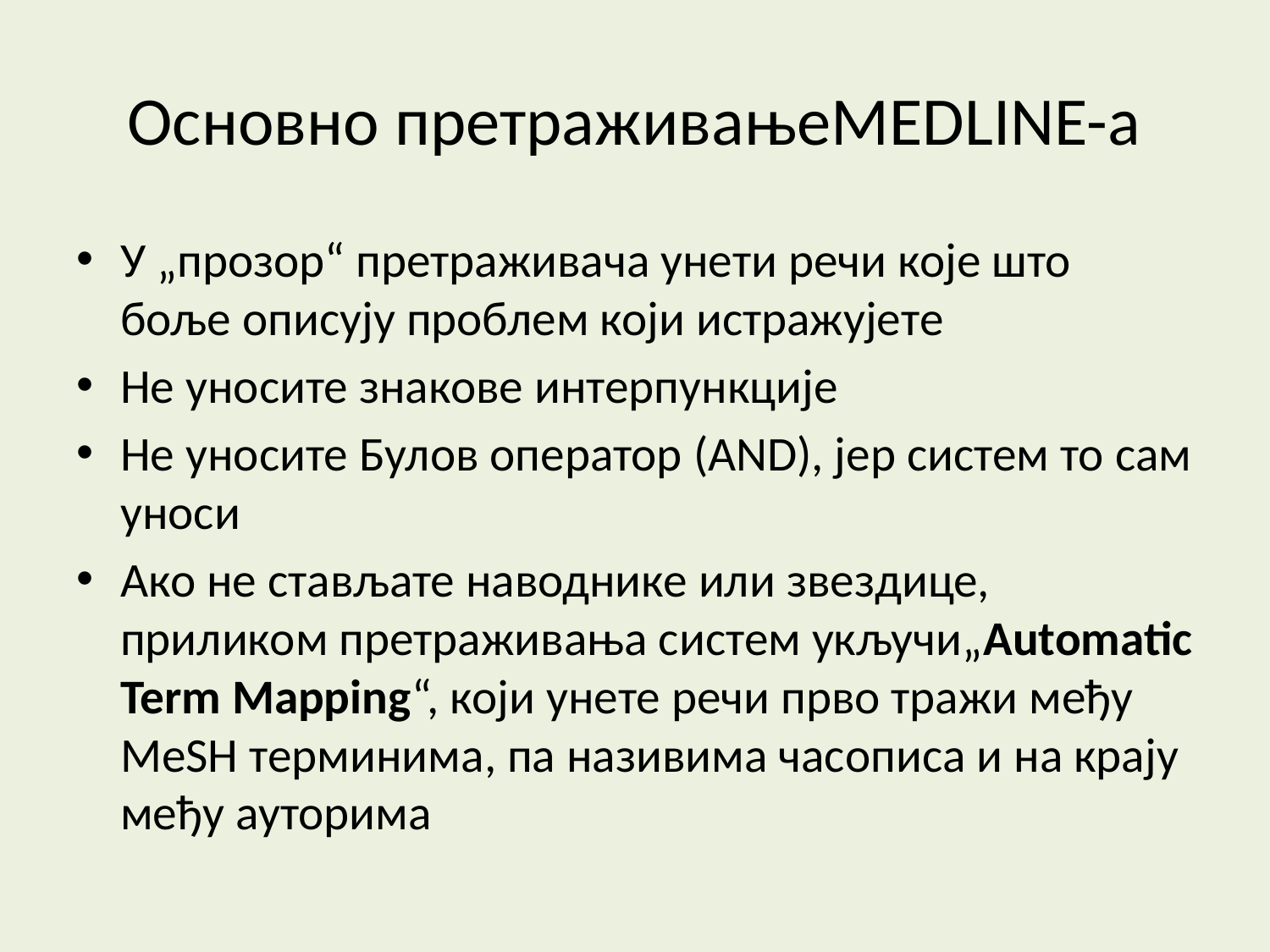

# Основно претраживањеMEDLINE-a
У „прозор“ претраживача унети речи које што боље описују проблем који истражујете
Не уносите знакове интерпункције
Не уносите Булов оператор (AND), јер систем то сам уноси
Ако не стављате наводнике или звездице, приликом претраживања систем укључи„Automatic Term Mapping“, који унете речи прво тражи међу MeSH терминима, па називима часописа и на крају међу ауторима